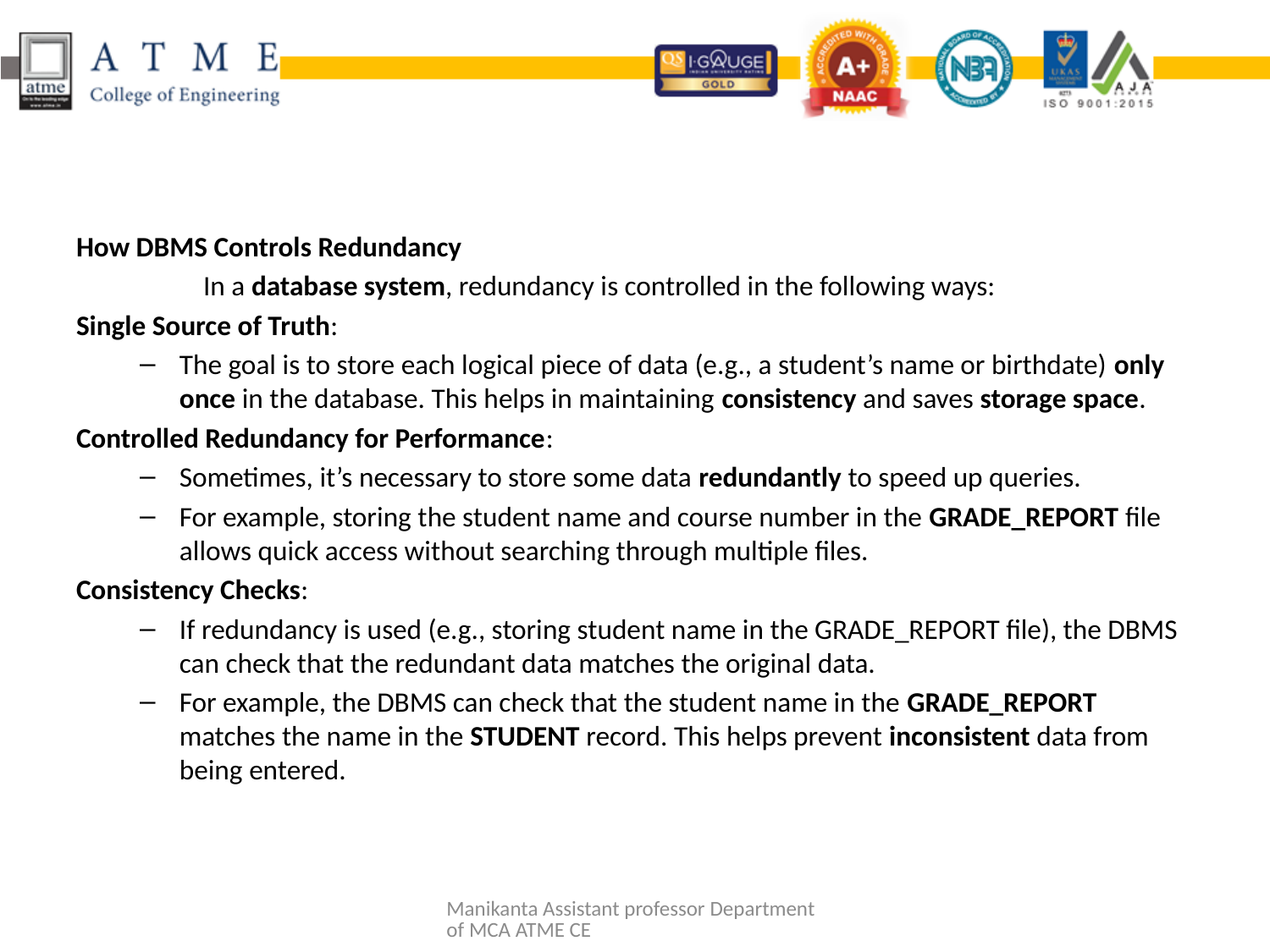

How DBMS Controls Redundancy
	In a database system, redundancy is controlled in the following ways:
Single Source of Truth:
The goal is to store each logical piece of data (e.g., a student’s name or birthdate) only once in the database. This helps in maintaining consistency and saves storage space.
Controlled Redundancy for Performance:
Sometimes, it’s necessary to store some data redundantly to speed up queries.
For example, storing the student name and course number in the GRADE_REPORT file allows quick access without searching through multiple files.
Consistency Checks:
If redundancy is used (e.g., storing student name in the GRADE_REPORT file), the DBMS can check that the redundant data matches the original data.
For example, the DBMS can check that the student name in the GRADE_REPORT matches the name in the STUDENT record. This helps prevent inconsistent data from being entered.
Manikanta Assistant professor Department of MCA ATME CE